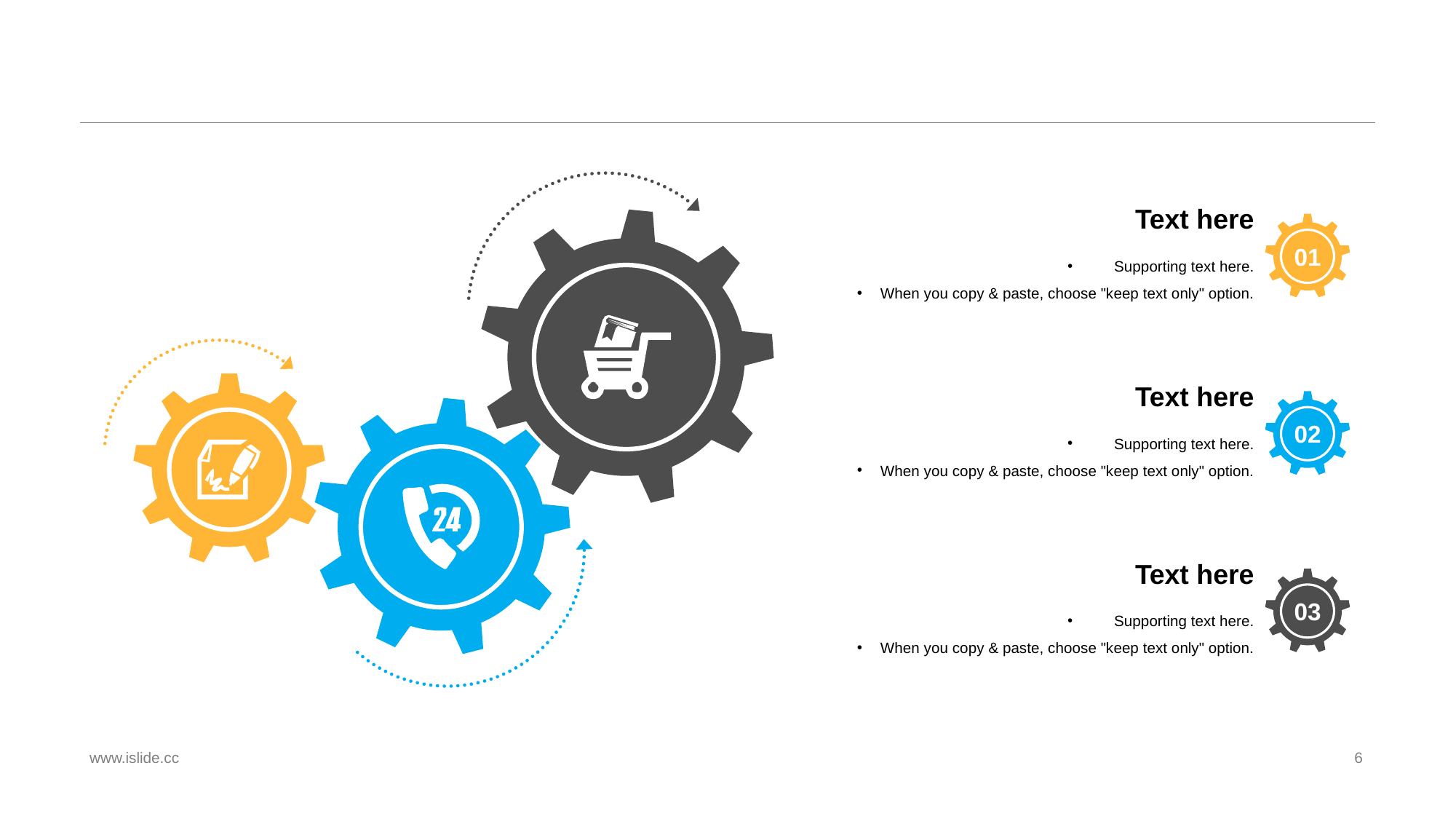

#

Text here

01
Supporting text here.
When you copy & paste, choose "keep text only" option.

Text here

02

Supporting text here.
When you copy & paste, choose "keep text only" option.

Text here

03
Supporting text here.
When you copy & paste, choose "keep text only" option.
www.islide.cc
6